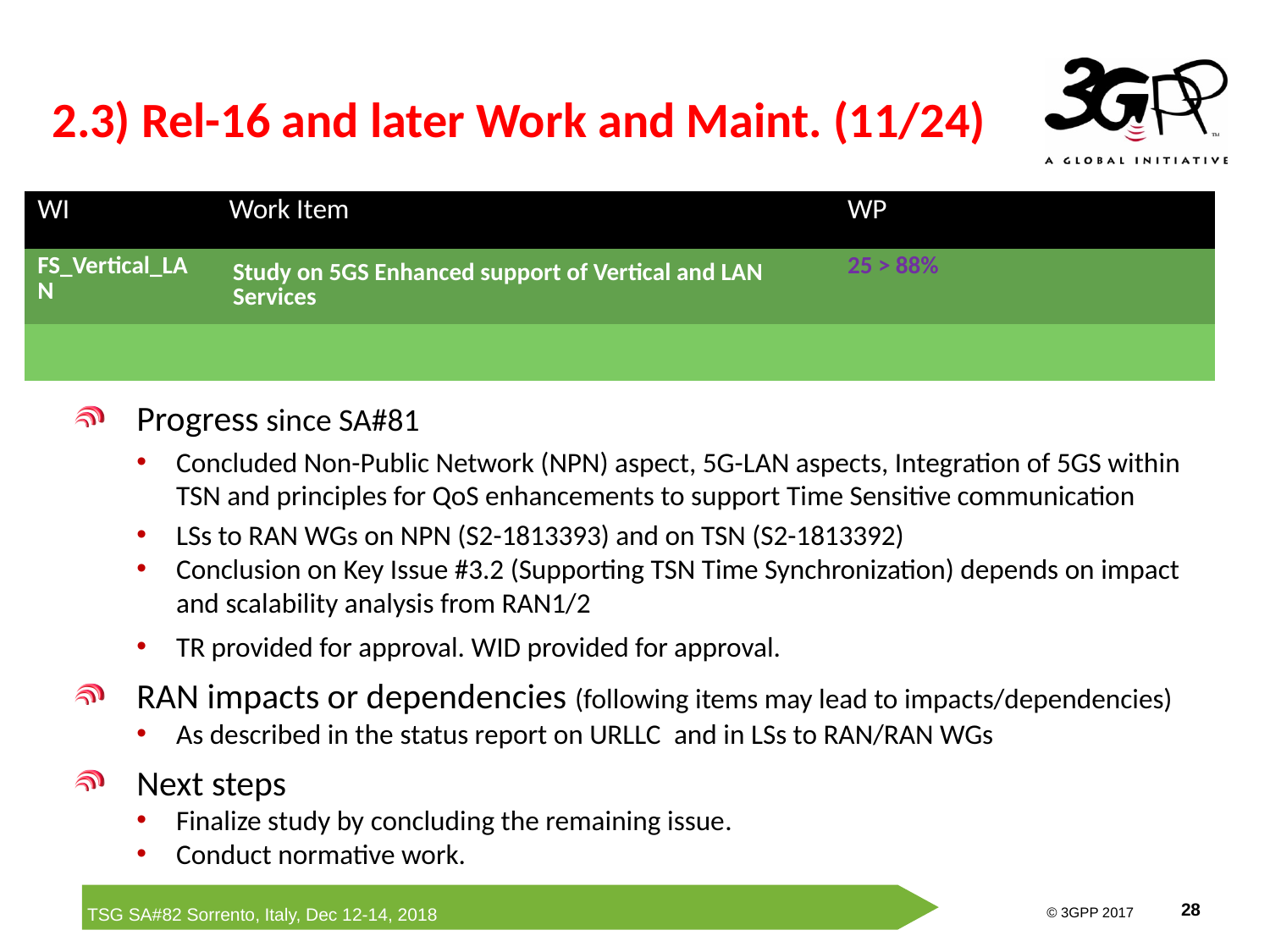

# 2.3) Rel-16 and later Work and Maint. (11/24)
| WI | Work Item | WP |  |  |
| --- | --- | --- | --- | --- |
| FS\_Vertical\_LAN | Study on 5GS Enhanced support of Vertical and LAN Services | 25 > 88% |  |  |
|  |  |  |  |  |
Progress since SA#81
Concluded Non-Public Network (NPN) aspect, 5G-LAN aspects, Integration of 5GS within TSN and principles for QoS enhancements to support Time Sensitive communication
LSs to RAN WGs on NPN (S2-1813393) and on TSN (S2-1813392)
Conclusion on Key Issue #3.2 (Supporting TSN Time Synchronization) depends on impact and scalability analysis from RAN1/2
TR provided for approval. WID provided for approval.
RAN impacts or dependencies (following items may lead to impacts/dependencies)
As described in the status report on URLLC  and in LSs to RAN/RAN WGs
Next steps
Finalize study by concluding the remaining issue.
Conduct normative work.